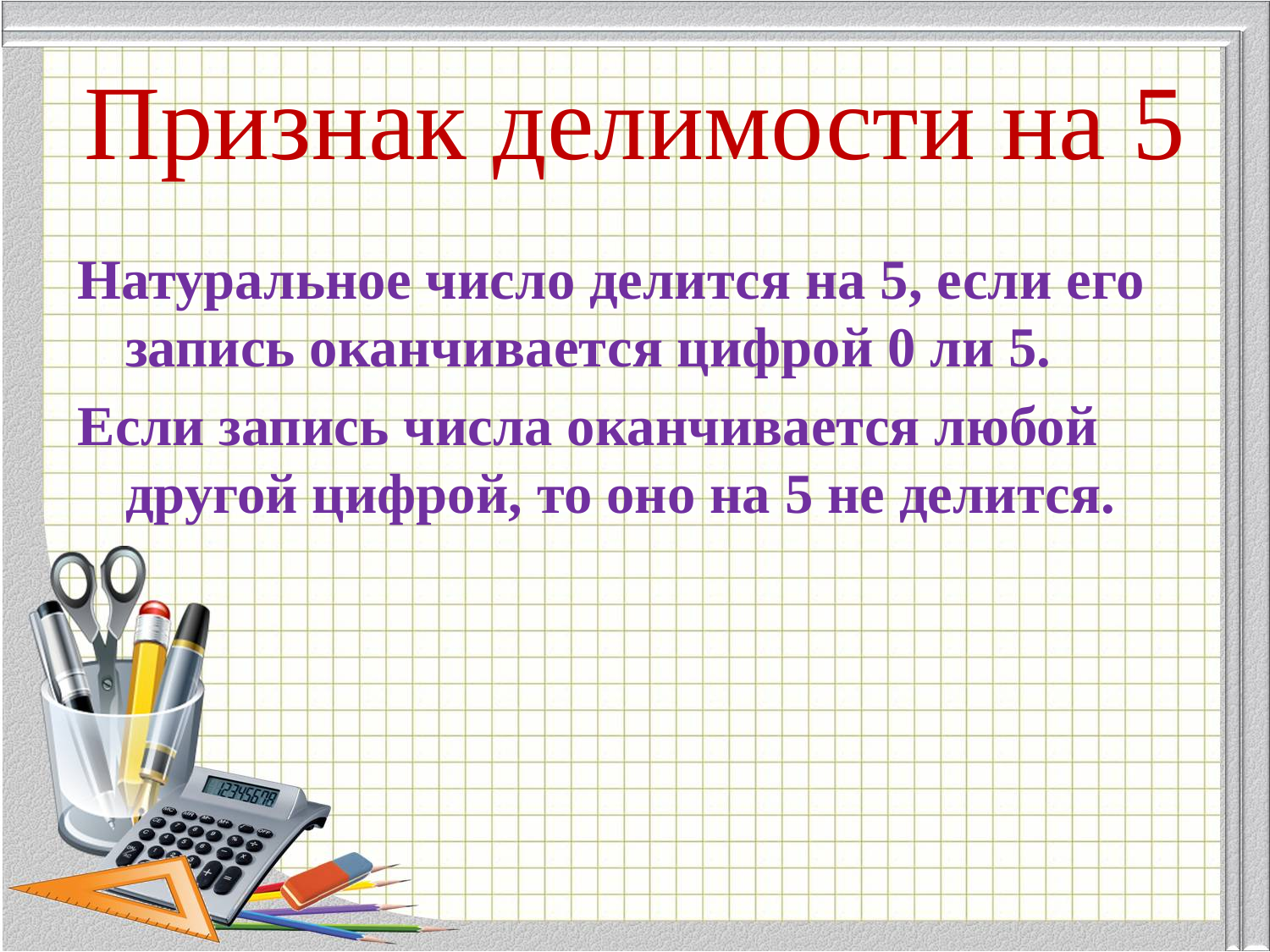

# Признак делимости на 5
Натуральное число делится на 5, если его запись оканчивается цифрой 0 ли 5.
Если запись числа оканчивается любой другой цифрой, то оно на 5 не делится.